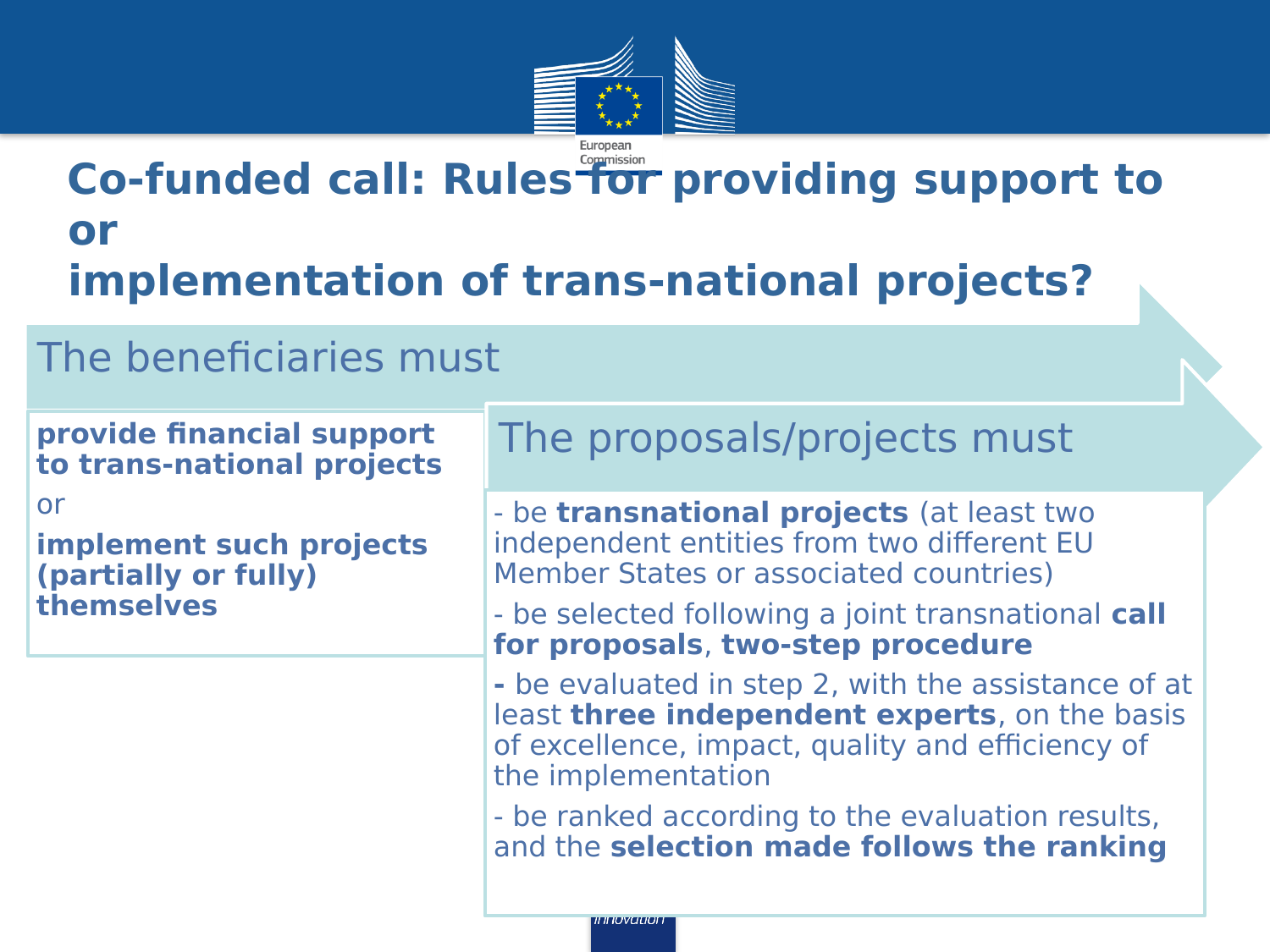

# Co-funded call: Rules for providing support to or implementation of trans-national projects?
The beneficiaries must
The proposals/projects must
provide financial support to trans-national projects
or
implement such projects (partially or fully) themselves
- be transnational projects (at least two independent entities from two different EU Member States or associated countries)
- be selected following a joint transnational call for proposals, two-step procedure
- be evaluated in step 2, with the assistance of at least three independent experts, on the basis of excellence, impact, quality and efficiency of the implementation
- be ranked according to the evaluation results, and the selection made follows the ranking